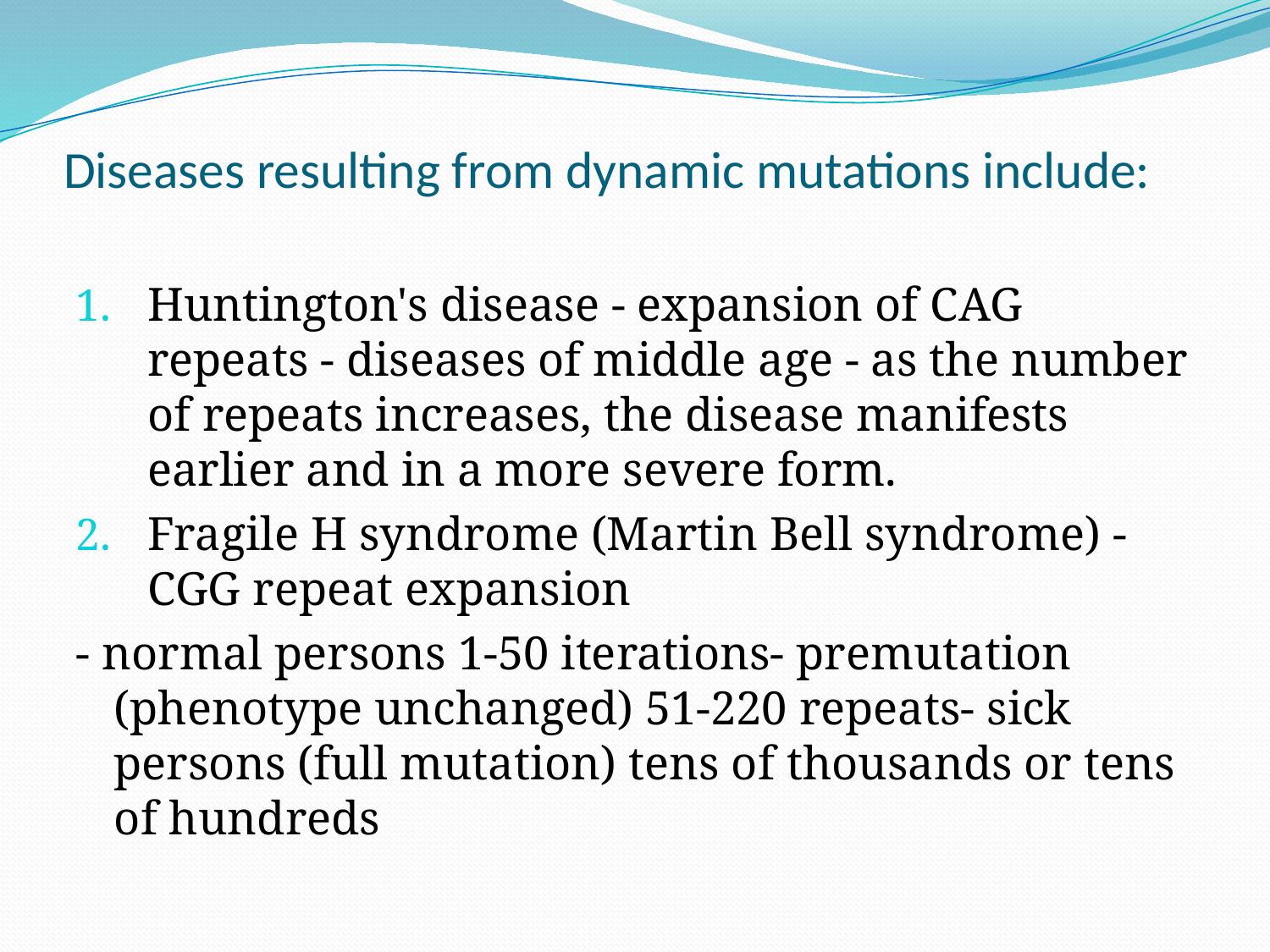

# Diseases resulting from dynamic mutations include:
Huntington's disease - expansion of CAG repeats - diseases of middle age - as the number of repeats increases, the disease manifests earlier and in a more severe form.
Fragile H syndrome (Martin Bell syndrome) - CGG repeat expansion
- normal persons 1-50 iterations- premutation (phenotype unchanged) 51-220 repeats- sick persons (full mutation) tens of thousands or tens of hundreds